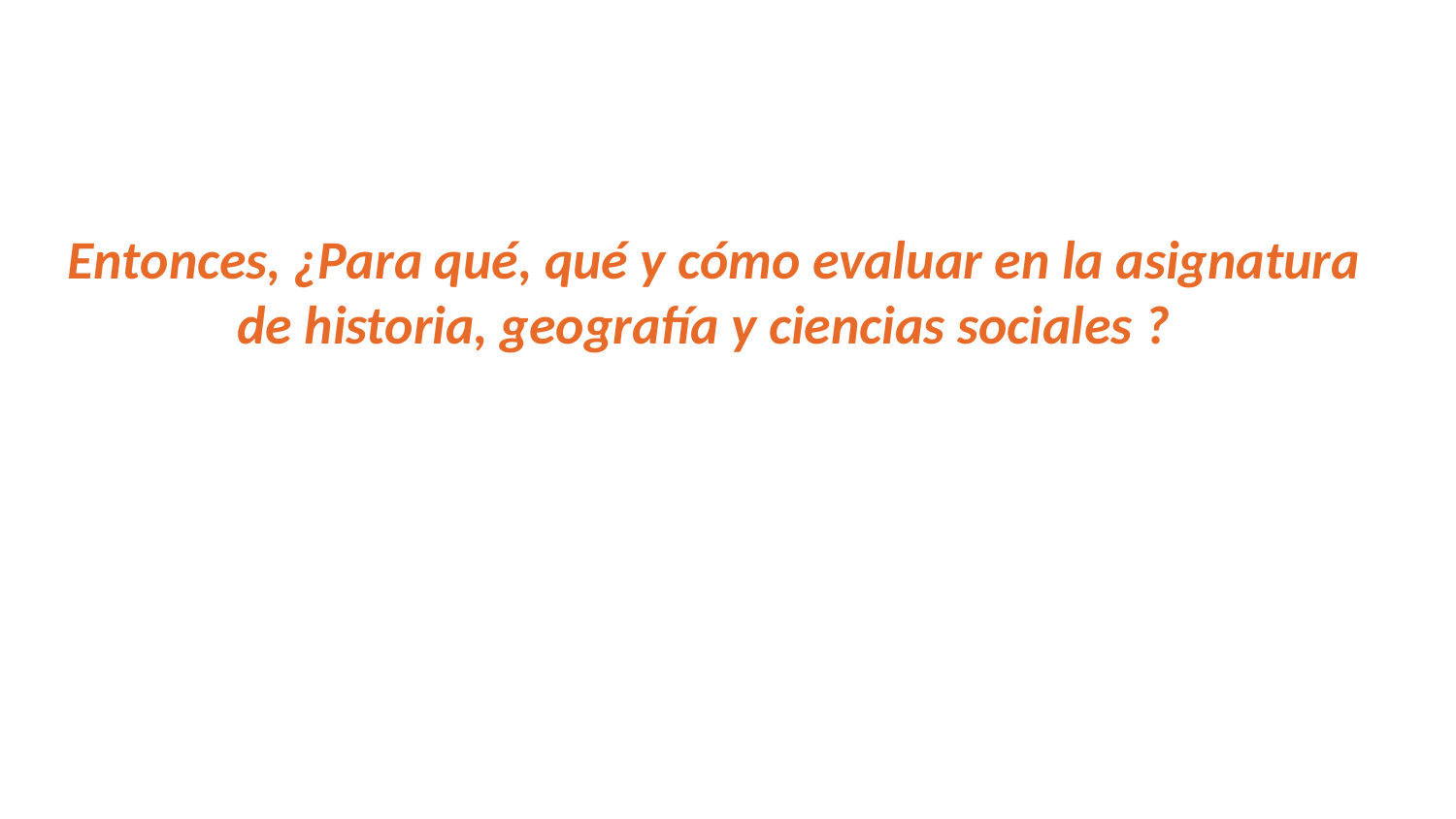

# Entonces, ¿Para qué, qué y cómo evaluar en la asignatura de historia, geografía y ciencias sociales ?